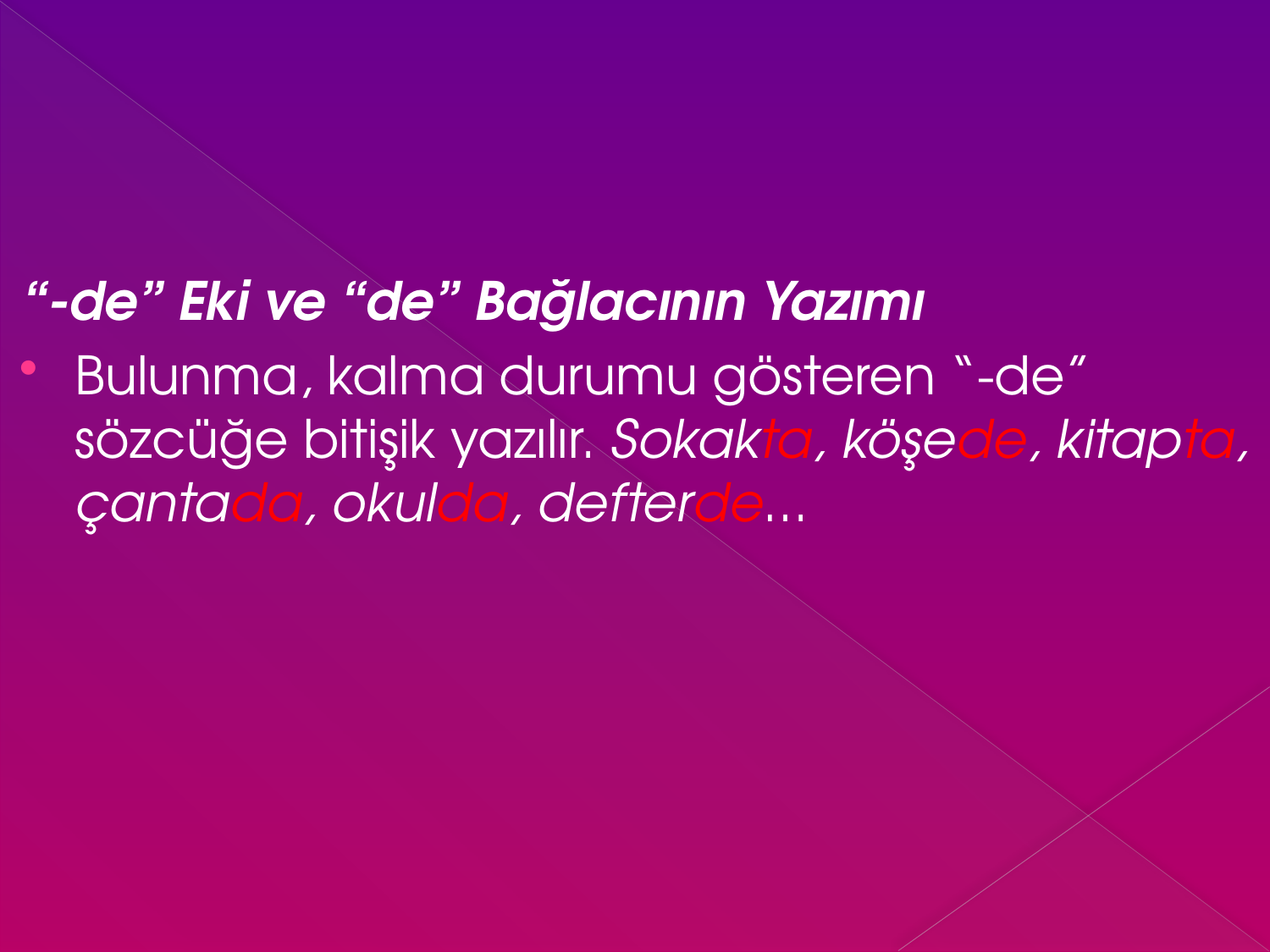

#
“-de” Eki ve “de” Bağlacının Yazımı
Bulunma, kalma durumu gösteren “-de” sözcüğe bitişik yazılır. Sokakta, köşede, kitapta, çantada, okulda, defterde…